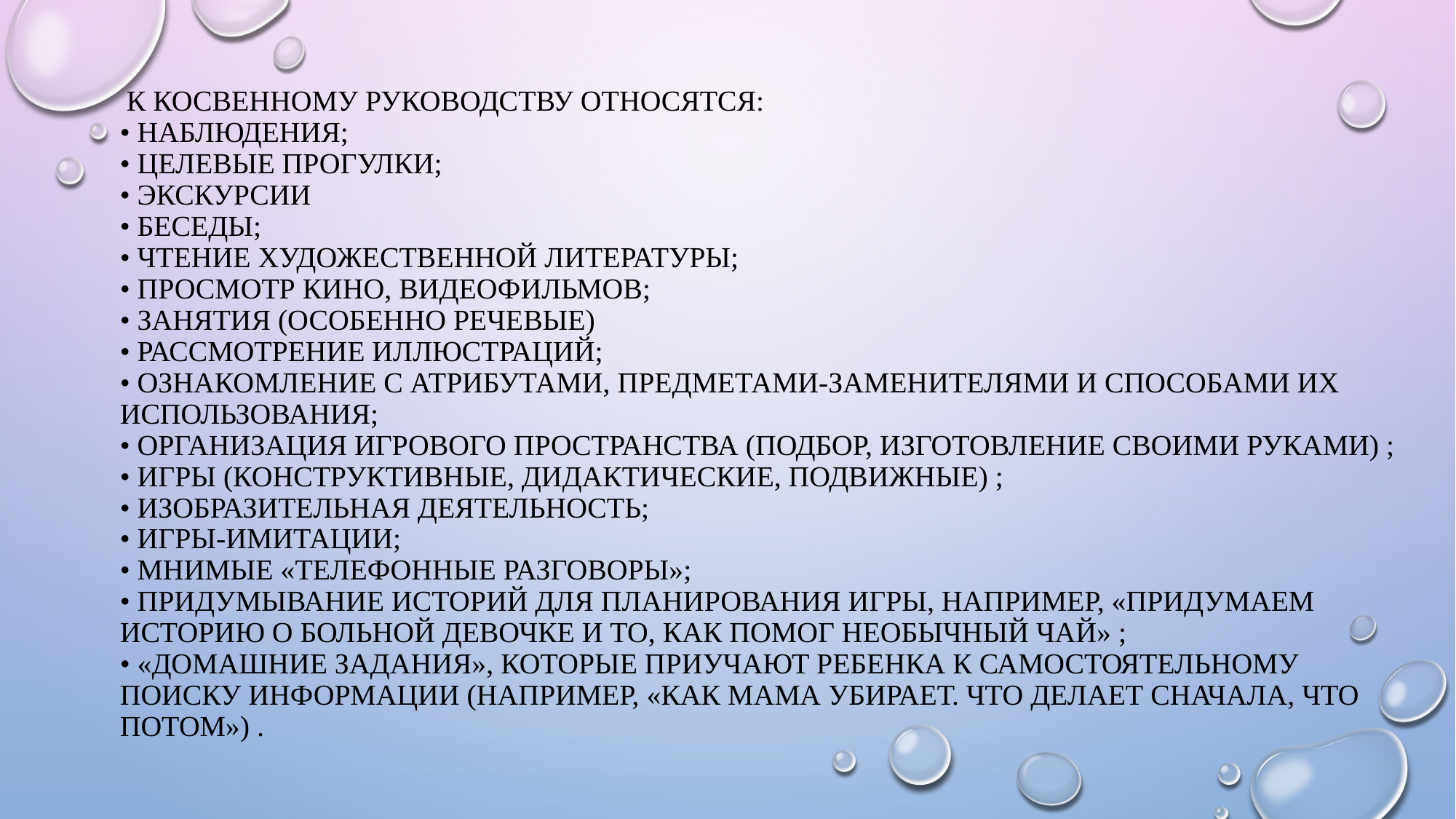

# К Косвенному руководству относятся: • наблюдения; • целевые прогулки; • экскурсии • беседы; • чтение художественной литературы; • просмотр кино, видеофильмов; • занятия (особенно речевые) • рассмотрение иллюстраций; • ознакомление с атрибутами, предметами-заменителями и способами их использования; • организация игрового пространства (подбор, изготовление своими руками) ; • игры (конструктивные, дидактические, подвижные) ; • изобразительная деятельность; • игры-имитации; • мнимые «телефонные разговоры»; • придумывание историй для планирования игры, например, «Придумаем историю о больной девочке и то, как помог необычный чай» ; • «домашние задания», которые приучают ребенка к самостоятельному поиску информации (например, «Как мама убирает. Что делает сначала, что потом») .